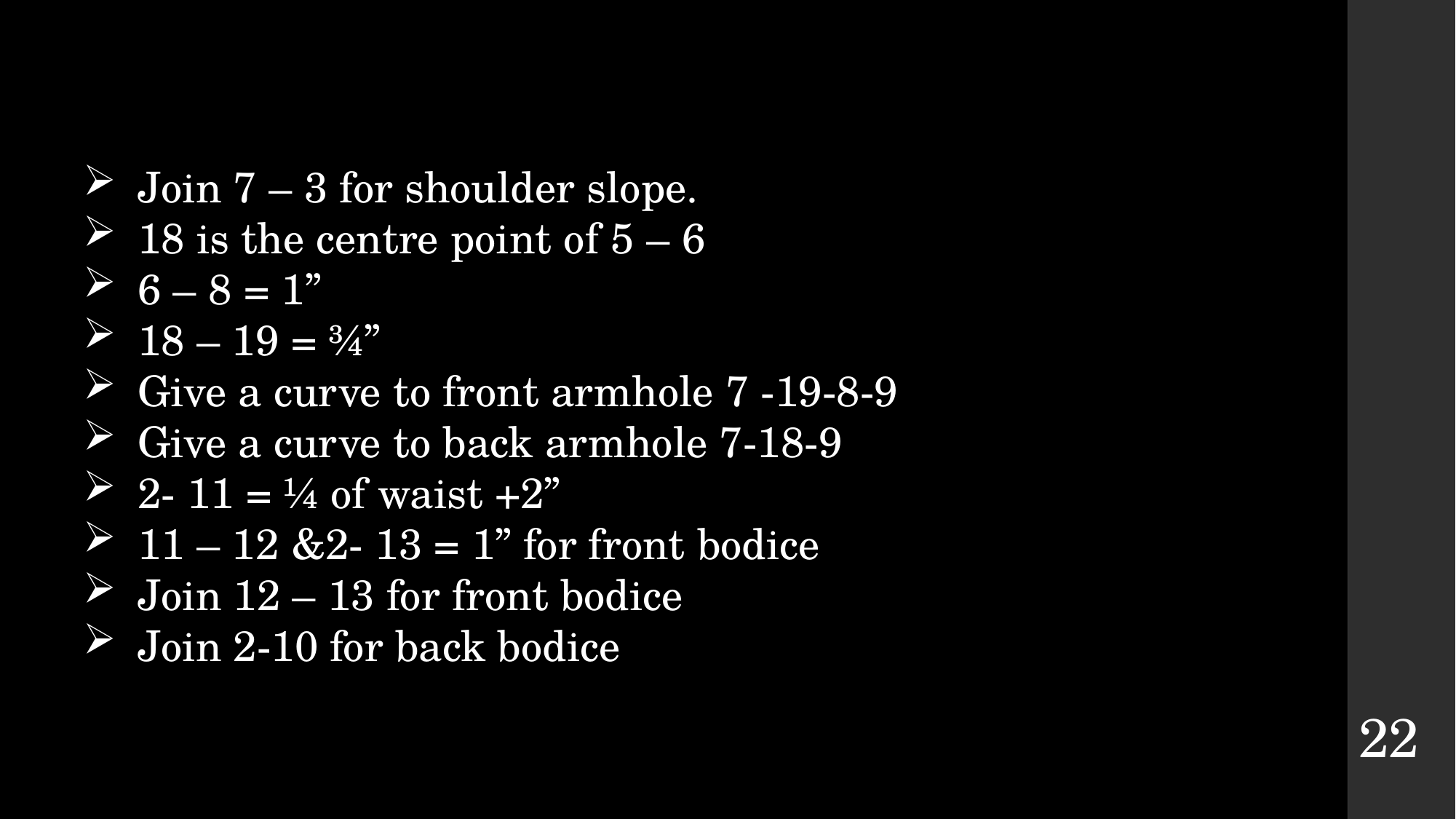

Join 7 – 3 for shoulder slope.
18 is the centre point of 5 – 6
6 – 8 = 1”
18 – 19 = ¾”
Give a curve to front armhole 7 -19-8-9
Give a curve to back armhole 7-18-9
2- 11 = ¼ of waist +2”
11 – 12 &2- 13 = 1” for front bodice
Join 12 – 13 for front bodice
Join 2-10 for back bodice
22